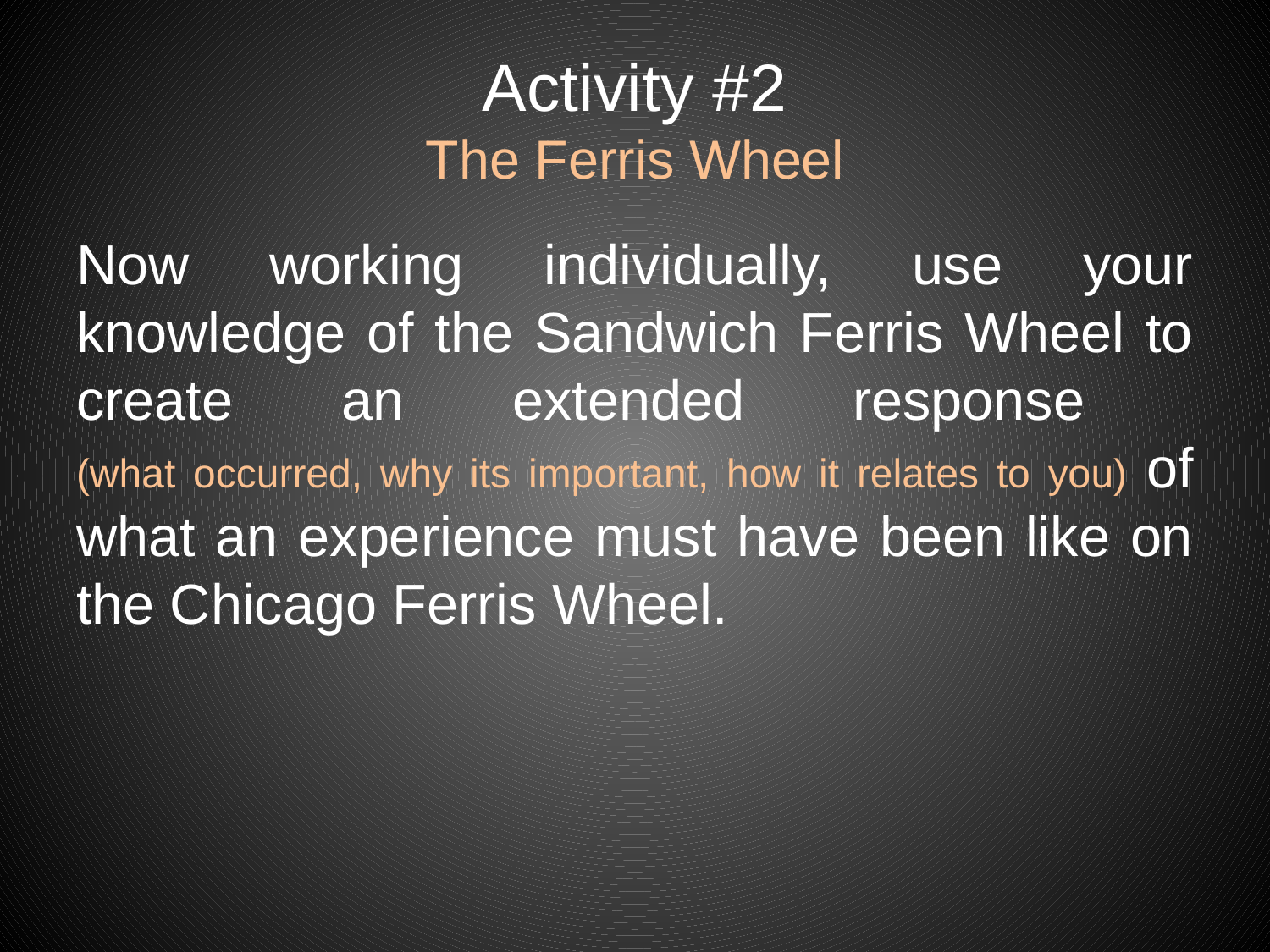

# Activity #2 The Ferris Wheel
Now working individually, use your knowledge of the Sandwich Ferris Wheel to create an extended response
(what occurred, why its important, how it relates to you) of what an experience must have been like on the Chicago Ferris Wheel.